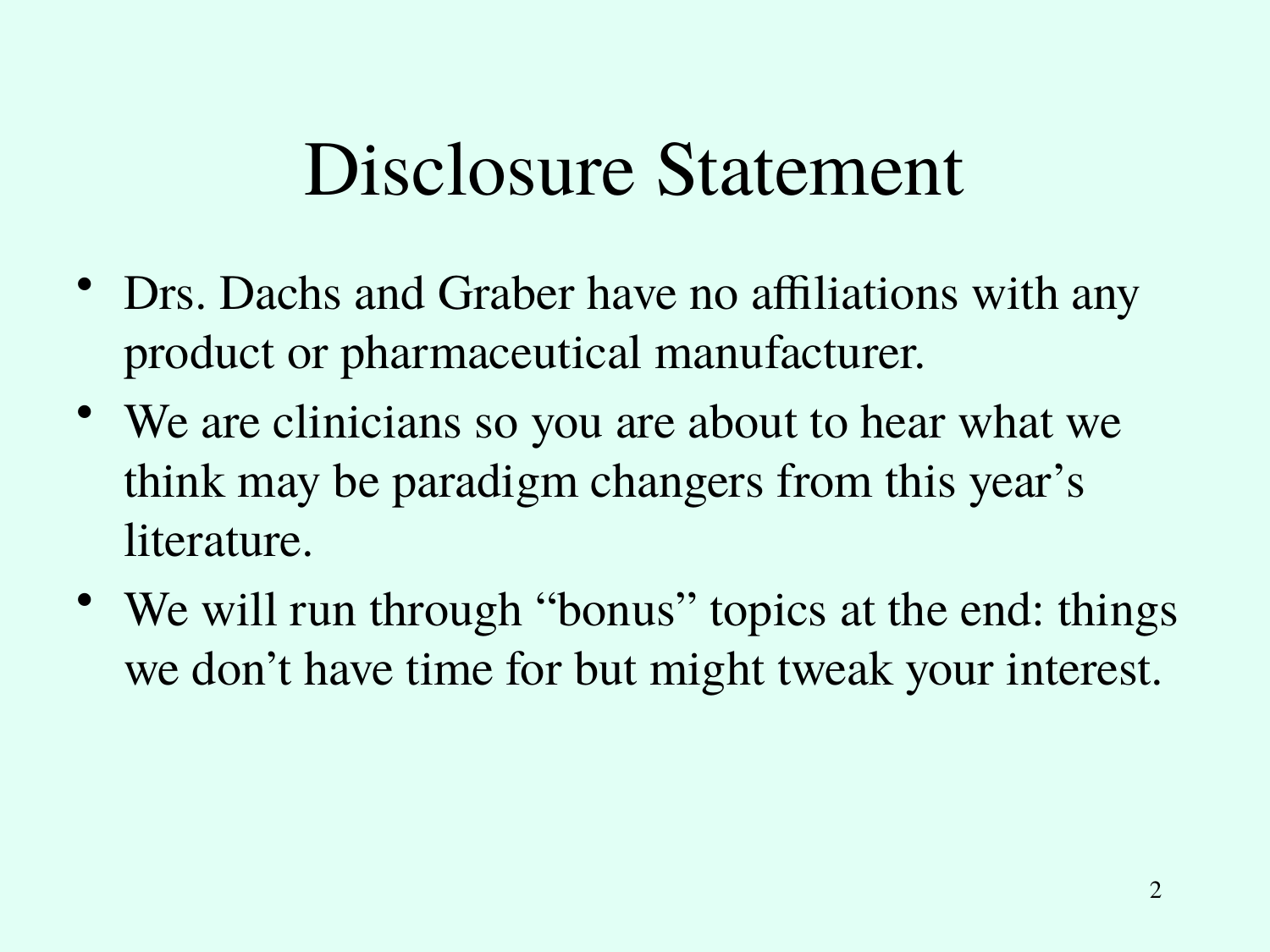

Disclosure Statement
Drs. Dachs and Graber have no affiliations with any product or pharmaceutical manufacturer.
We are clinicians so you are about to hear what we think may be paradigm changers from this year’s literature.
We will run through “bonus” topics at the end: things we don’t have time for but might tweak your interest.
2